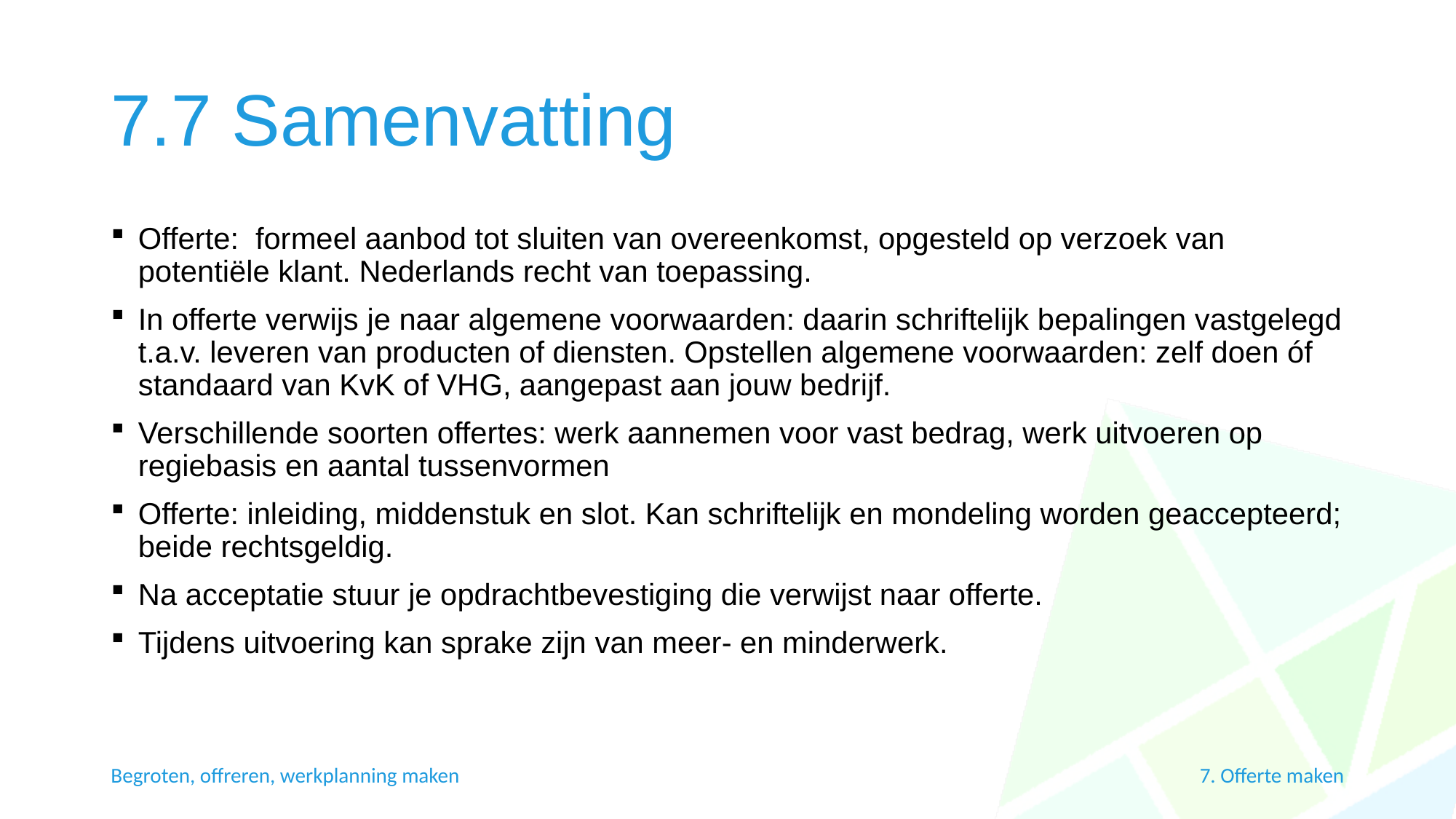

# 7.7 Samenvatting
Offerte:  formeel aanbod tot sluiten van overeenkomst, opgesteld op verzoek van potentiële klant. Nederlands recht van toepassing.
In offerte verwijs je naar algemene voorwaarden: daarin schriftelijk bepalingen vastgelegd t.a.v. leveren van producten of diensten. Opstellen algemene voorwaarden: zelf doen óf standaard van KvK of VHG, aangepast aan jouw bedrijf.
Verschillende soorten offertes: werk aannemen voor vast bedrag, werk uitvoeren op regiebasis en aantal tussenvormen
Offerte: inleiding, middenstuk en slot. Kan schriftelijk en mondeling worden geaccepteerd; beide rechtsgeldig.
Na acceptatie stuur je opdrachtbevestiging die verwijst naar offerte.
Tijdens uitvoering kan sprake zijn van meer- en minderwerk.
7. Offerte maken
Begroten, offreren, werkplanning maken